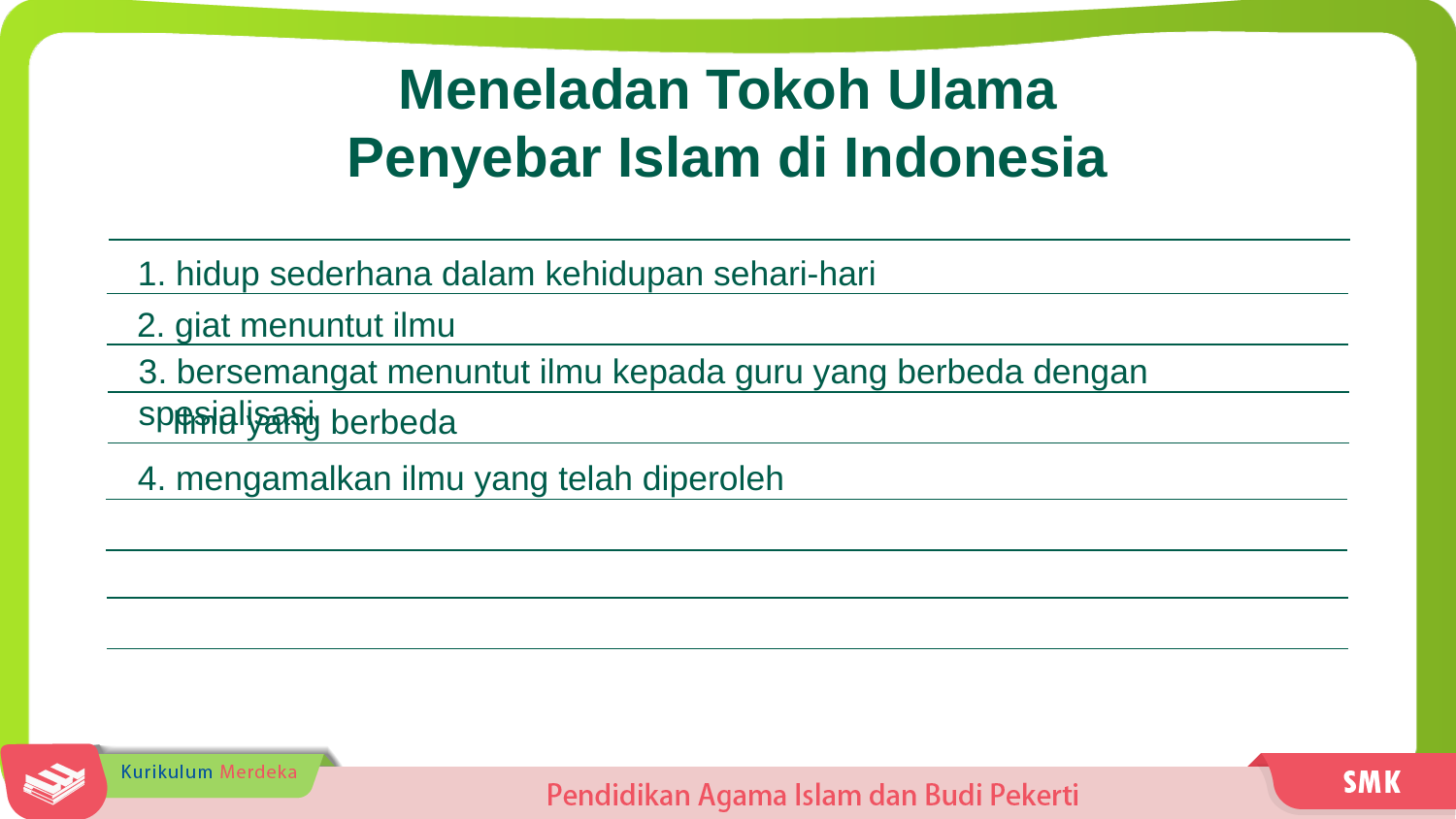

Meneladan Tokoh Ulama
Penyebar Islam di Indonesia
1. hidup sederhana dalam kehidupan sehari-hari
2. giat menuntut ilmu
3. bersemangat menuntut ilmu kepada guru yang berbeda dengan spesialisasi
Ilmu yang berbeda
4. mengamalkan ilmu yang telah diperoleh